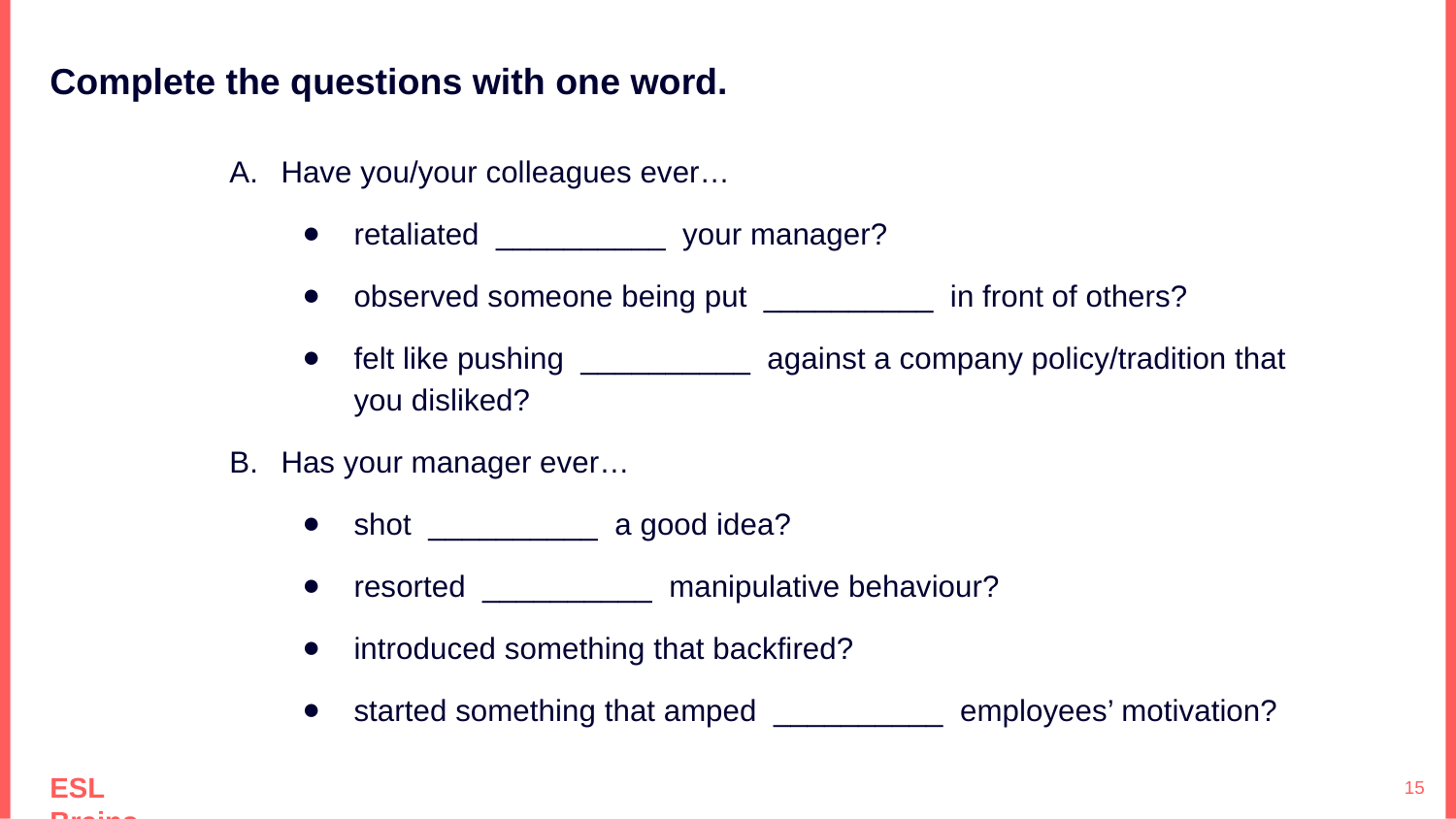

Complete the questions with one word.
Have you/your colleagues ever…
retaliated  __________  your manager?
observed someone being put  __________  in front of others?
felt like pushing  __________  against a company policy/tradition that you disliked?
Has your manager ever…
shot  __________  a good idea?
resorted  __________  manipulative behaviour?
introduced something that backfired?
started something that amped  __________  employees’ motivation?
15